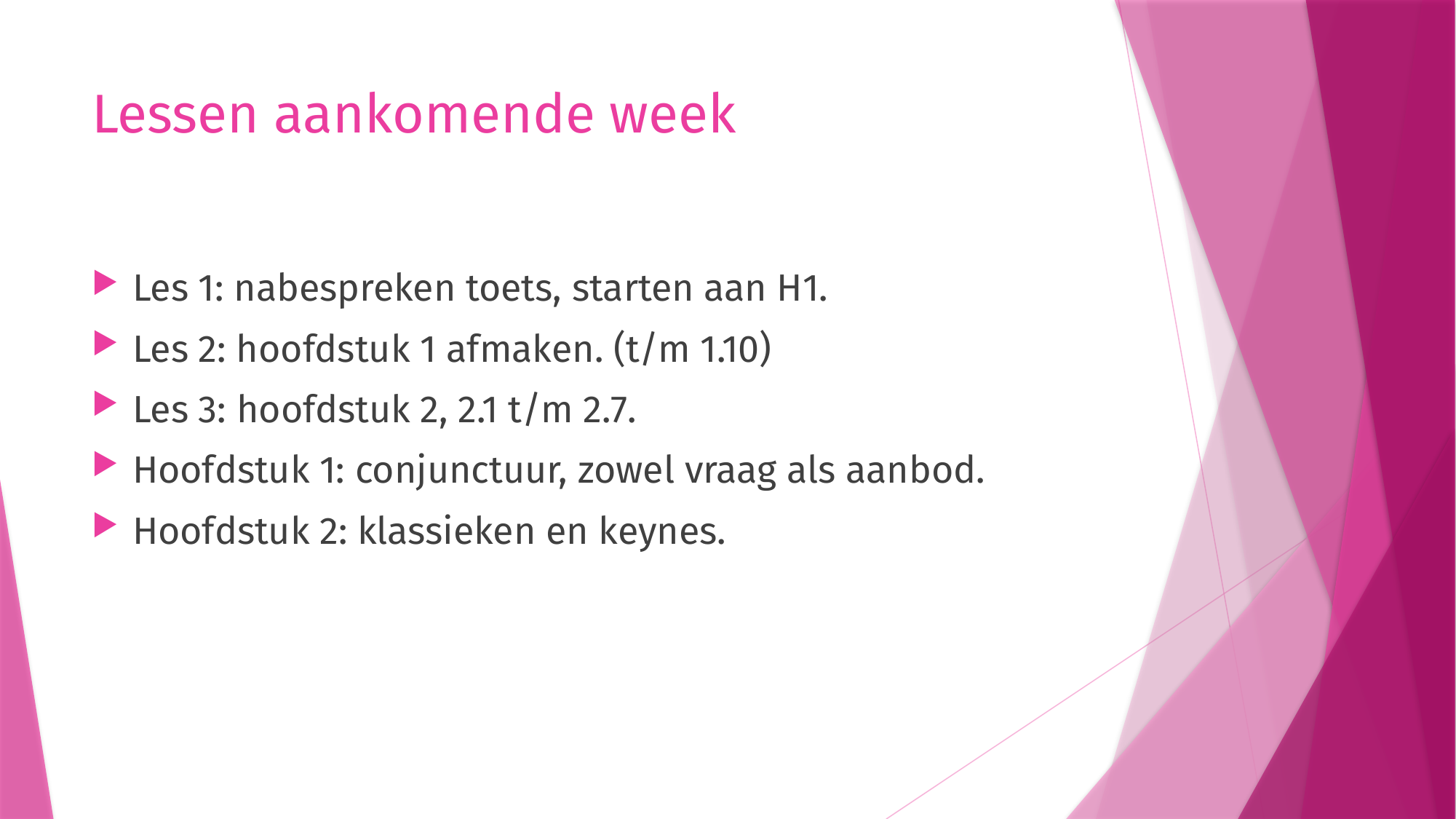

# Lessen aankomende week
Les 1: nabespreken toets, starten aan H1.
Les 2: hoofdstuk 1 afmaken. (t/m 1.10)
Les 3: hoofdstuk 2, 2.1 t/m 2.7.
Hoofdstuk 1: conjunctuur, zowel vraag als aanbod.
Hoofdstuk 2: klassieken en keynes.